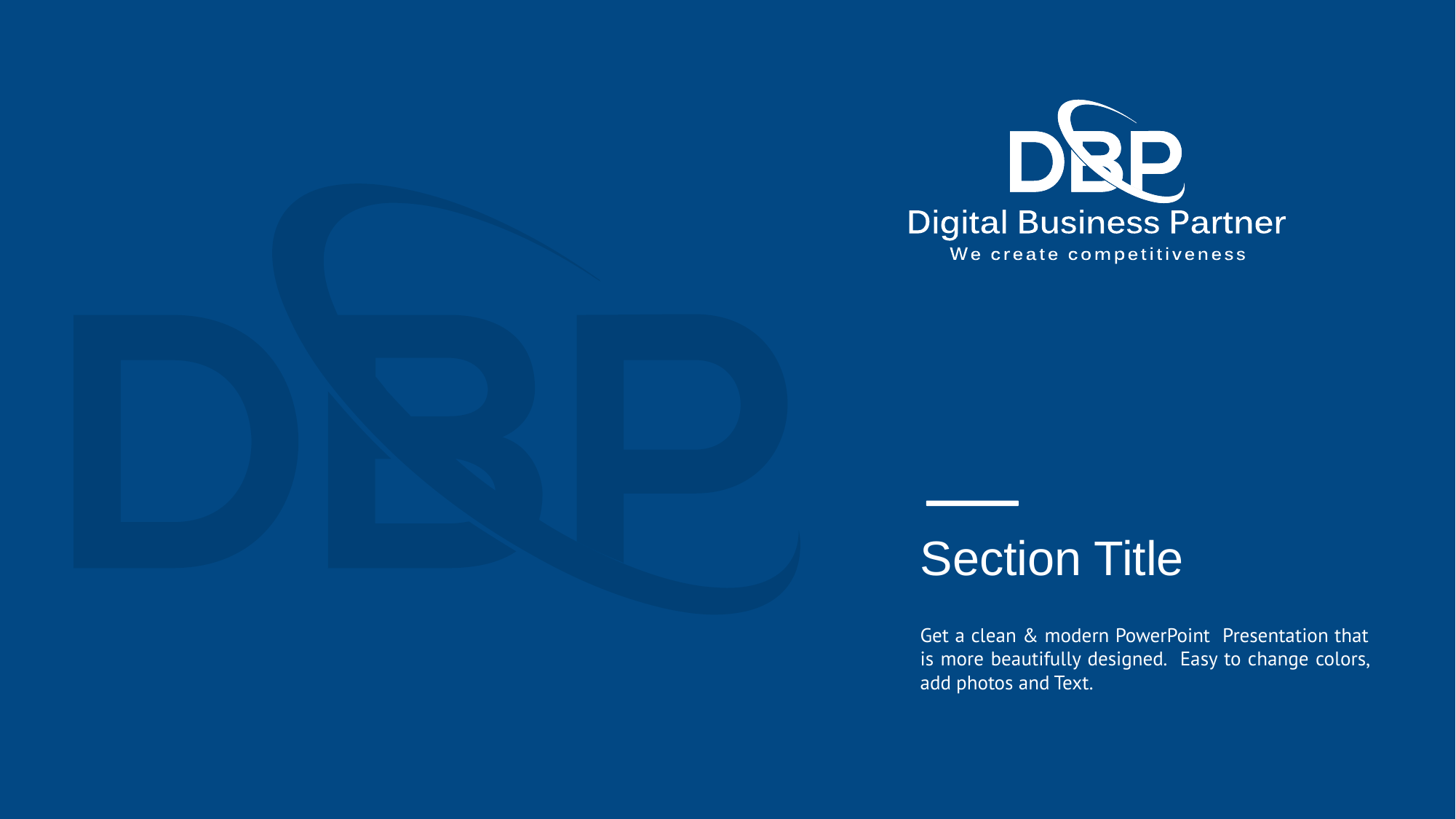

Section Title
Get a clean & modern PowerPoint  Presentation that is more beautifully designed.  Easy to change colors, add photos and Text.